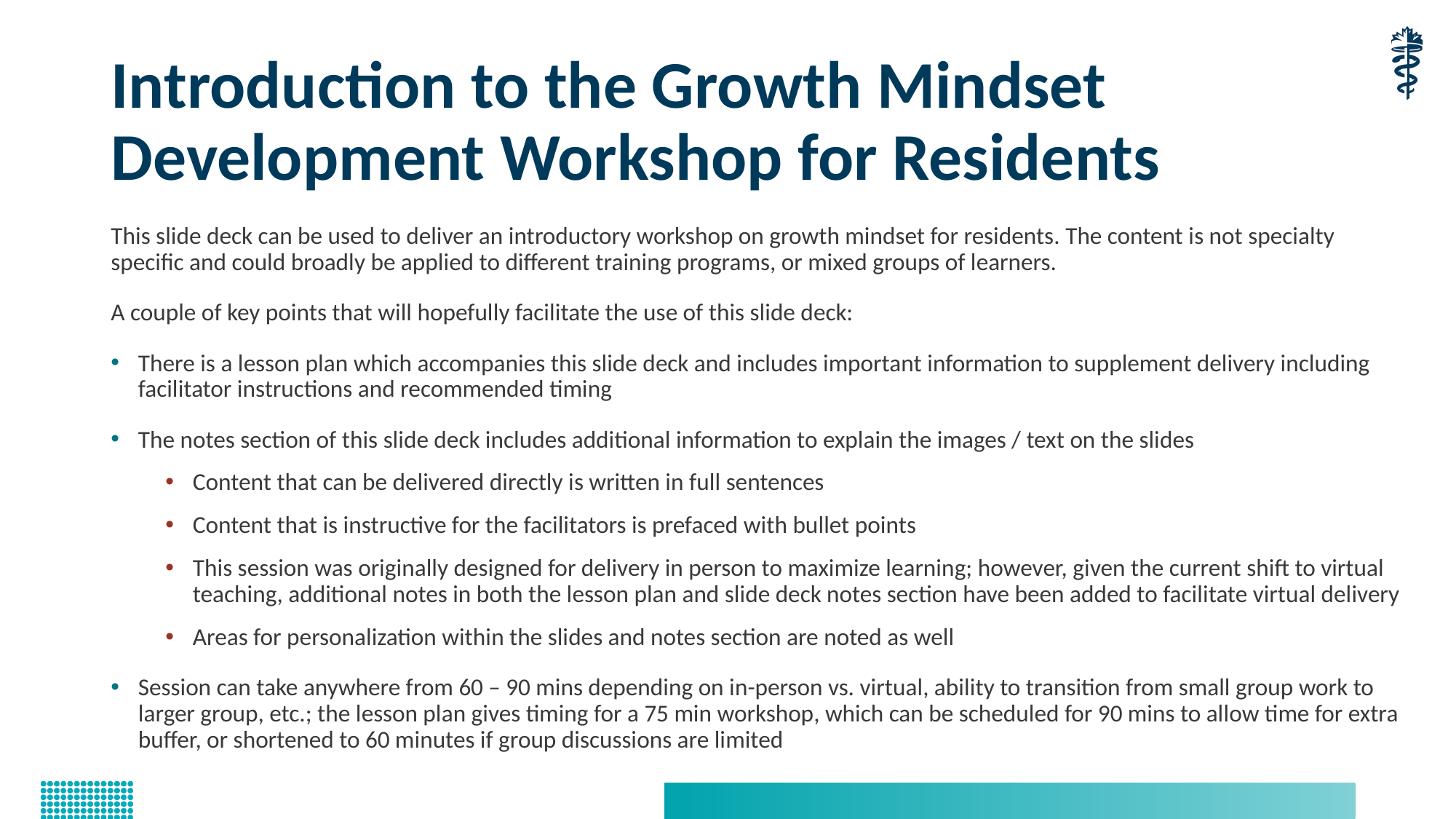

# Introduction to the Growth Mindset Development Workshop for Residents
This slide deck can be used to deliver an introductory workshop on growth mindset for residents. The content is not specialty specific and could broadly be applied to different training programs, or mixed groups of learners.
A couple of key points that will hopefully facilitate the use of this slide deck:
There is a lesson plan which accompanies this slide deck and includes important information to supplement delivery including facilitator instructions and recommended timing
The notes section of this slide deck includes additional information to explain the images / text on the slides
Content that can be delivered directly is written in full sentences
Content that is instructive for the facilitators is prefaced with bullet points
This session was originally designed for delivery in person to maximize learning; however, given the current shift to virtual teaching, additional notes in both the lesson plan and slide deck notes section have been added to facilitate virtual delivery
Areas for personalization within the slides and notes section are noted as well
Session can take anywhere from 60 – 90 mins depending on in-person vs. virtual, ability to transition from small group work to larger group, etc.; the lesson plan gives timing for a 75 min workshop, which can be scheduled for 90 mins to allow time for extra buffer, or shortened to 60 minutes if group discussions are limited